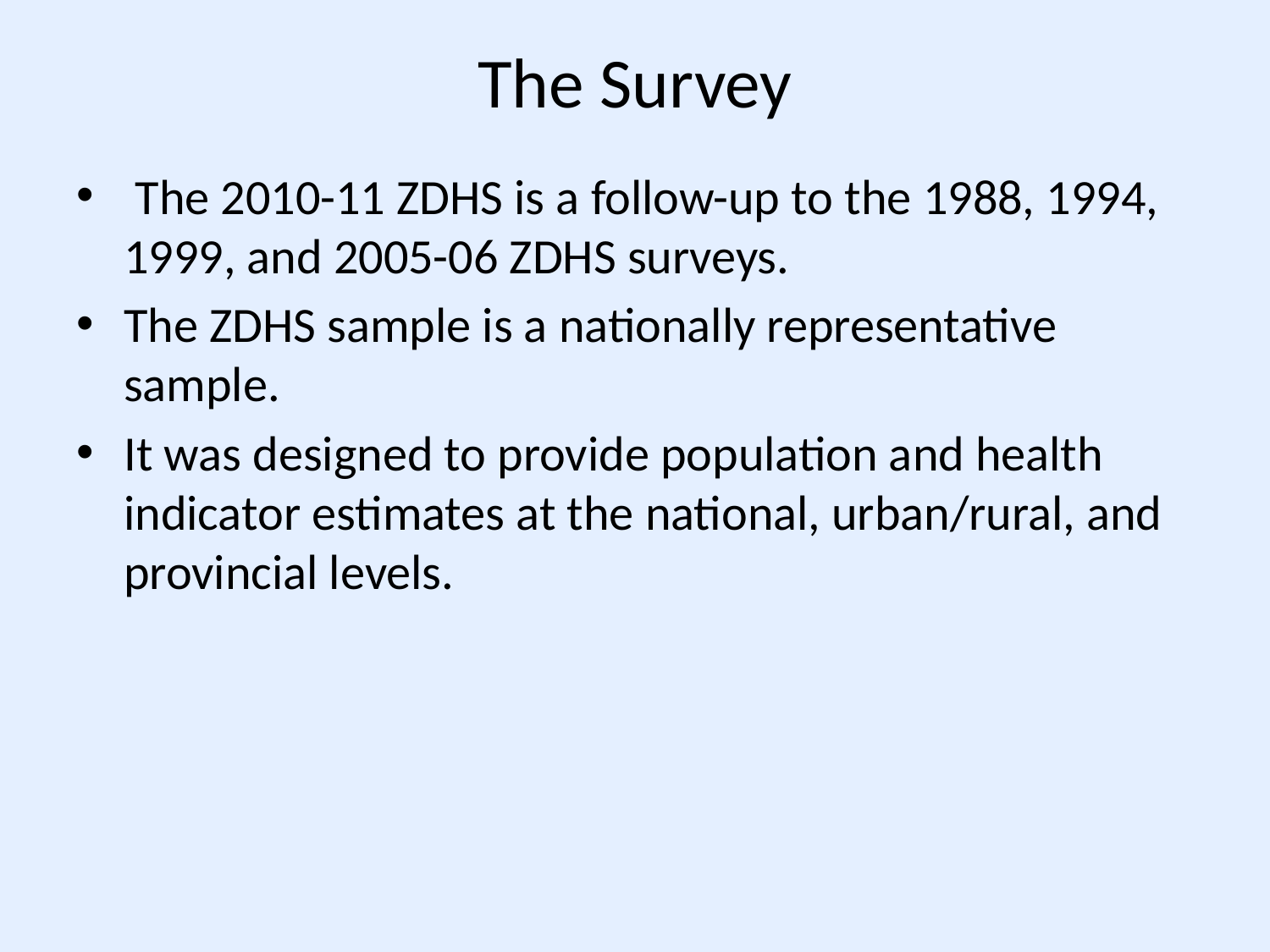

# The Survey
 The 2010-11 ZDHS is a follow-up to the 1988, 1994, 1999, and 2005-06 ZDHS surveys.
The ZDHS sample is a nationally representative sample.
It was designed to provide population and health indicator estimates at the national, urban/rural, and provincial levels.